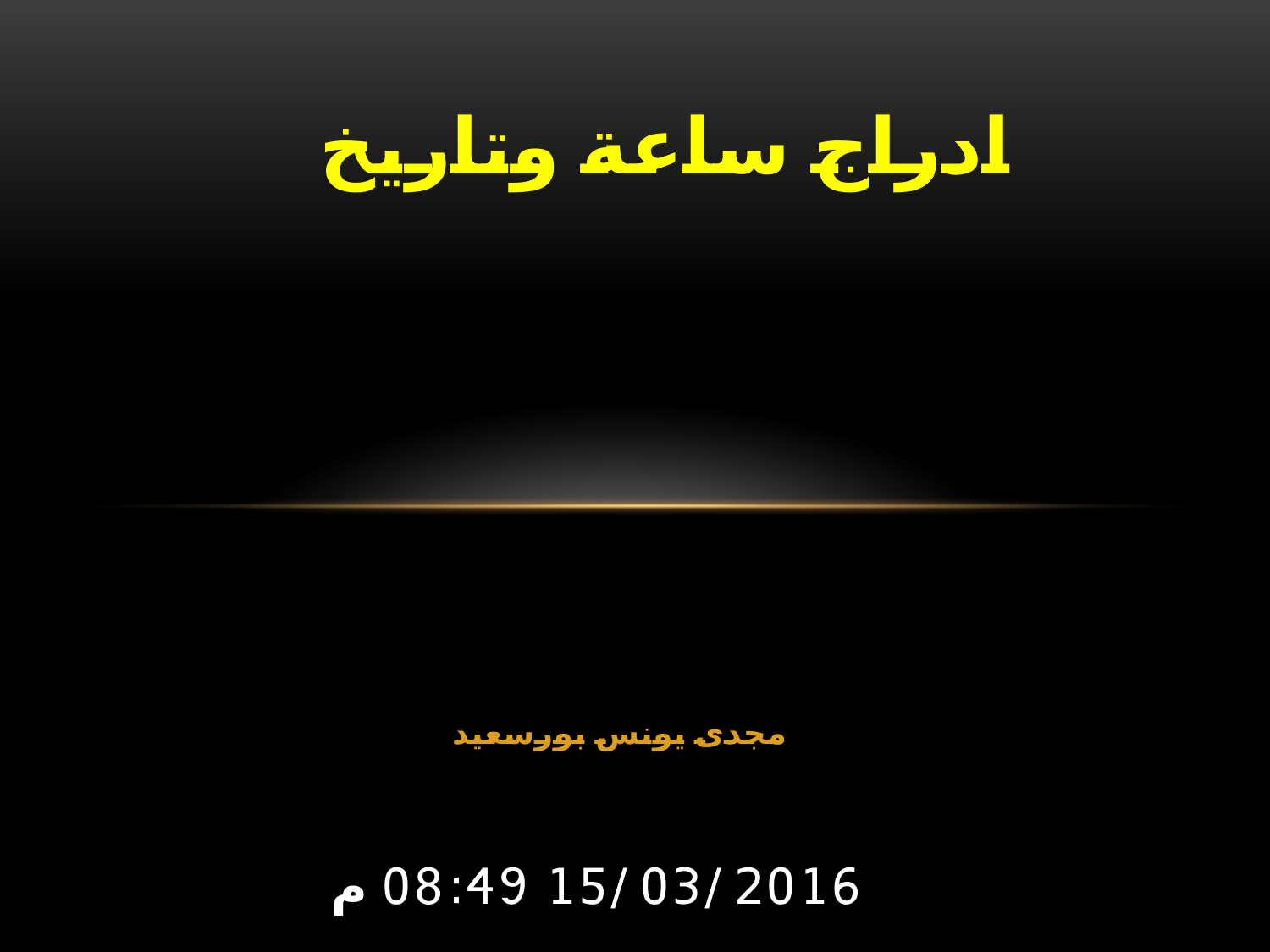

# ادراج ساعة وتاريخ
مجدى يونس بورسعيد
15/03/2016 08:49 م